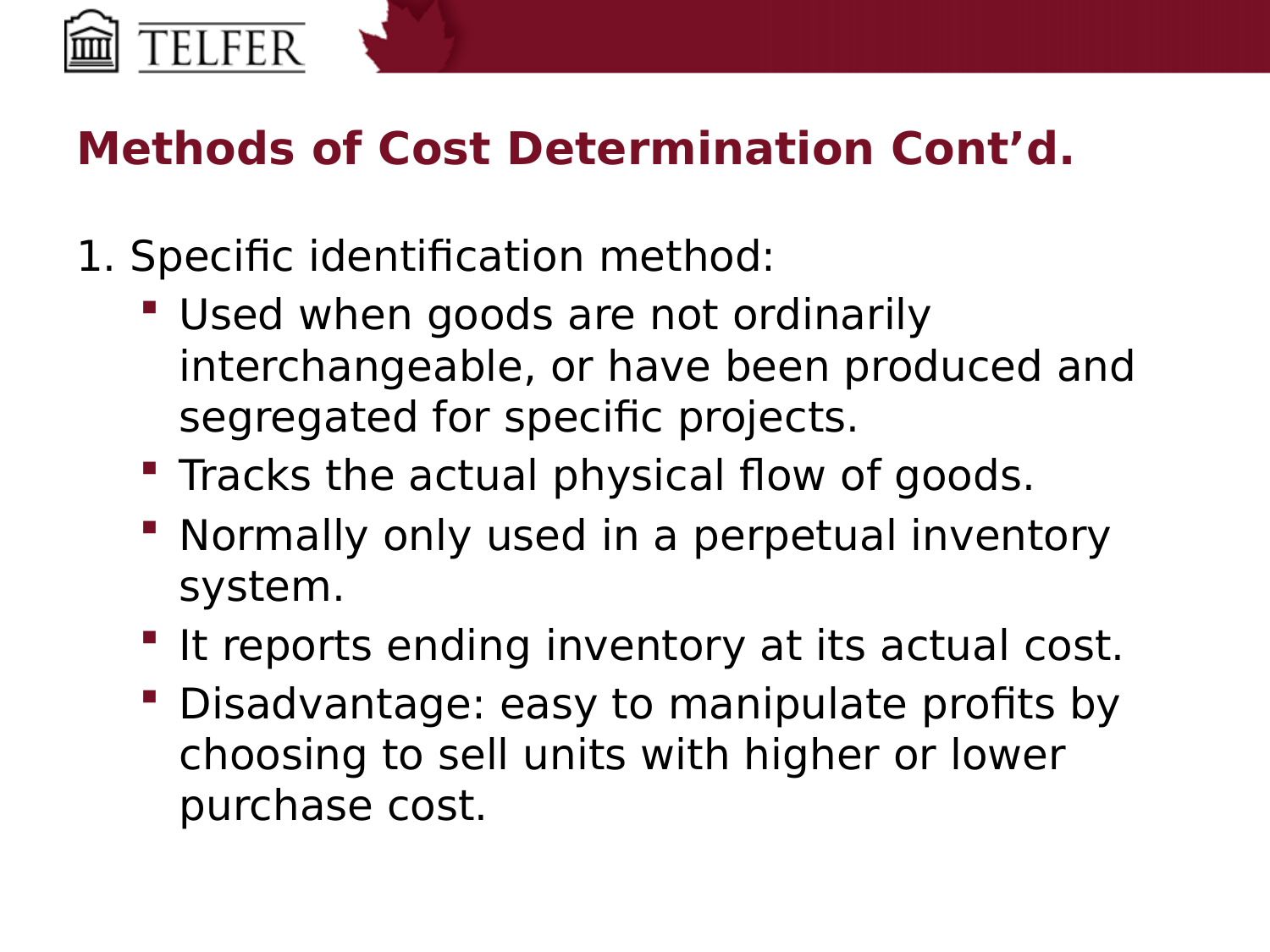

# Methods of Cost Determination Cont’d.
1. Specific identification method:
Used when goods are not ordinarily interchangeable, or have been produced and segregated for specific projects.
Tracks the actual physical flow of goods.
Normally only used in a perpetual inventory system.
It reports ending inventory at its actual cost.
Disadvantage: easy to manipulate profits by choosing to sell units with higher or lower purchase cost.